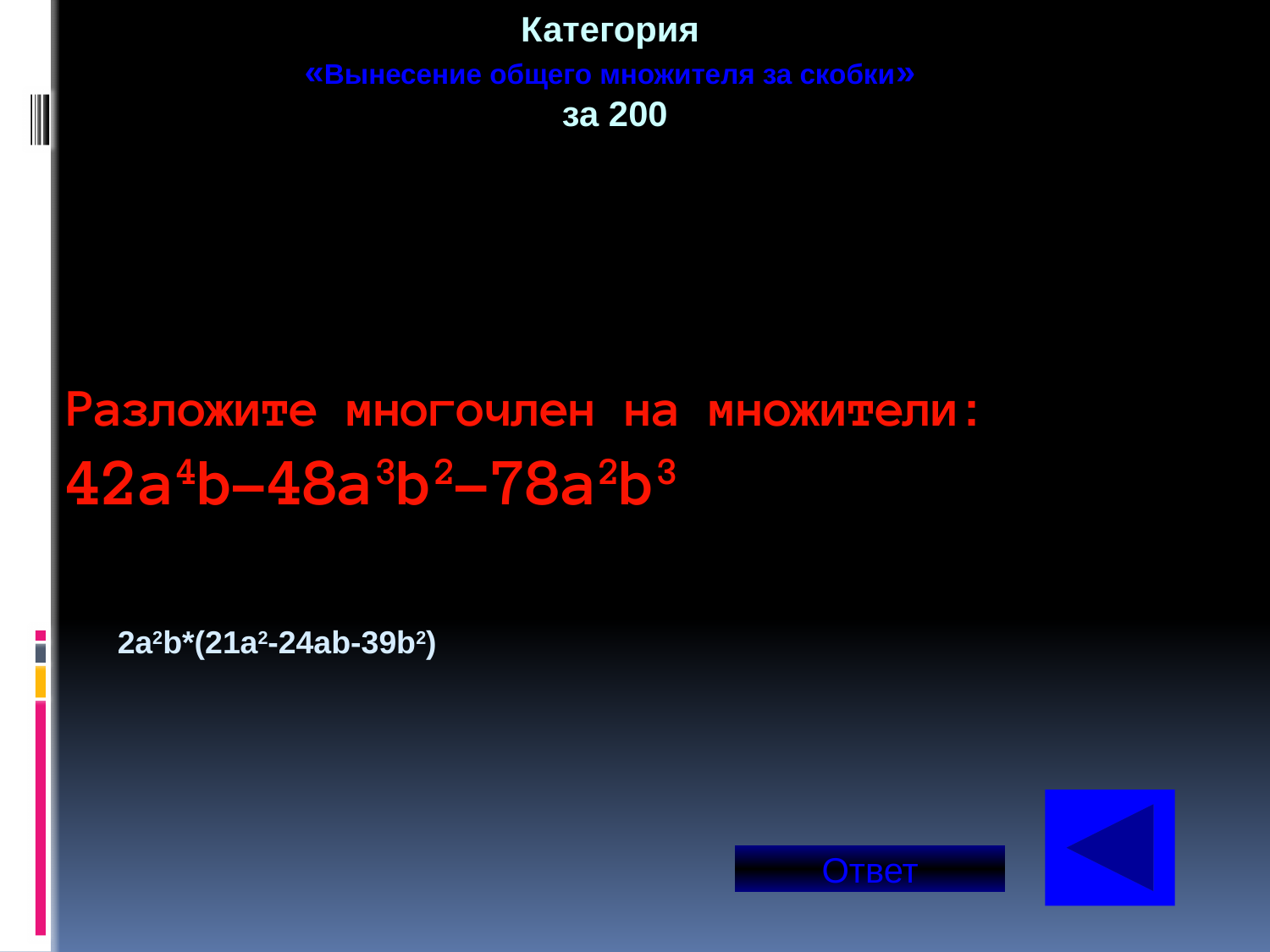

Категория
«Вынесение общего множителя за скобки»
за 200
# Разложите многочлен на множители: 42a4b-48a3b2-78a2b3
2a2b*(21a2-24ab-39b2)

Ответ